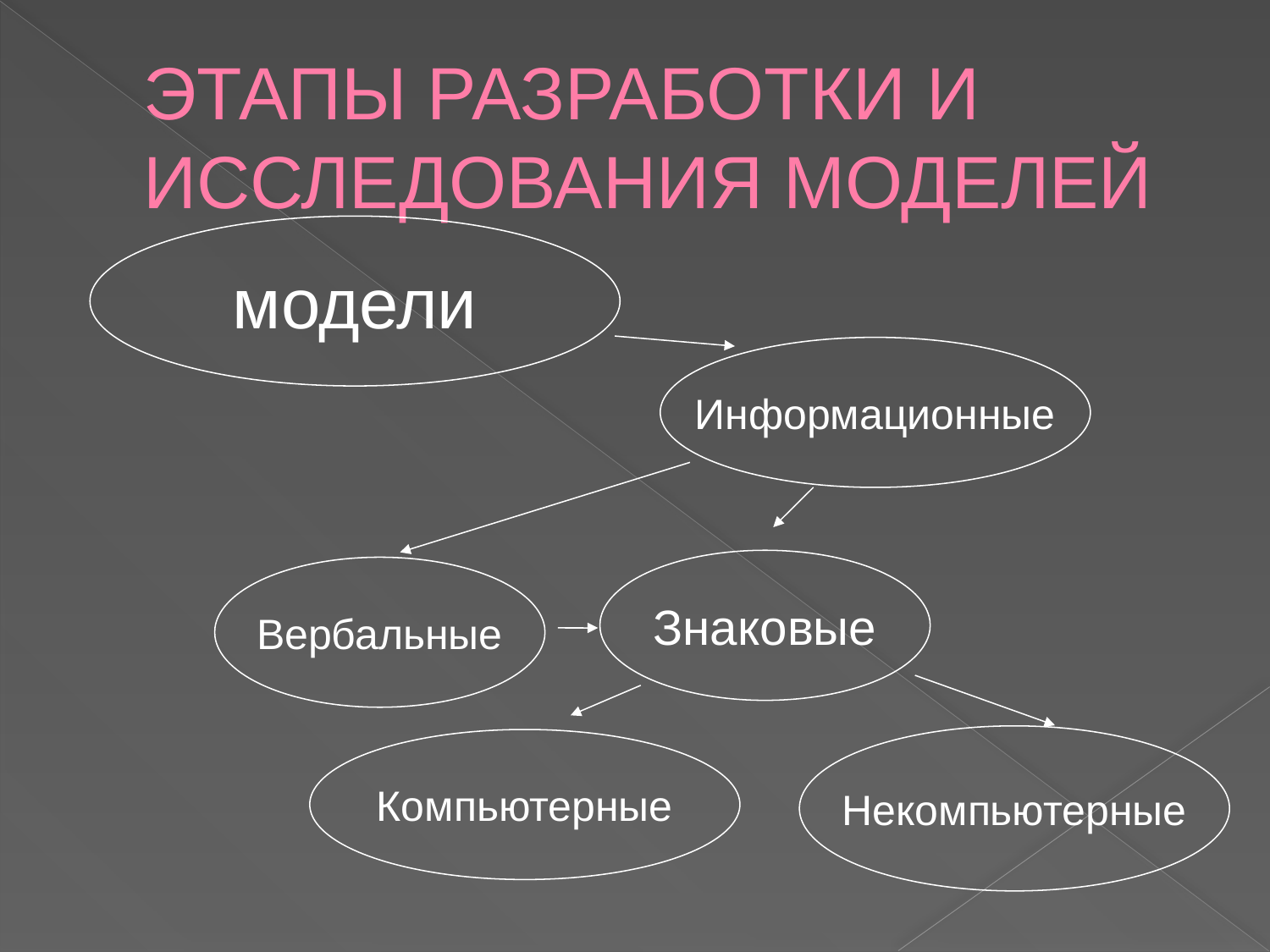

# ЭТАПЫ РАЗРАБОТКИ И ИССЛЕДОВАНИЯ МОДЕЛЕЙ
модели

Информационные

Знаковые
Вербальные

Некомпьютерные
Компьютерные